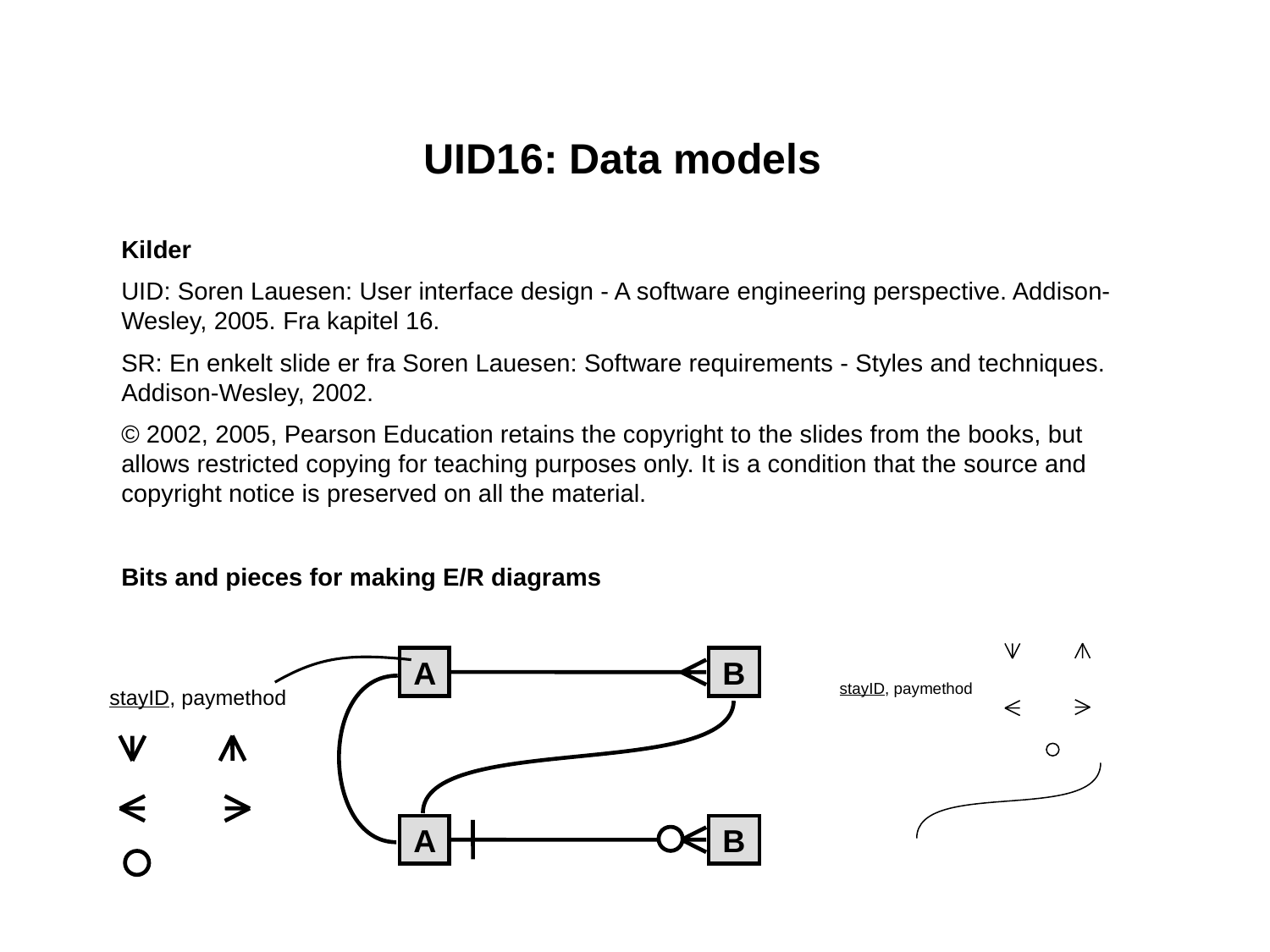

UID16: Data models

Kilder
UID: Soren Lauesen: User interface design - A software engineering perspective. Addison-Wesley, 2005. Fra kapitel 16.
SR: En enkelt slide er fra Soren Lauesen: Software requirements - Styles and techniques. Addison-Wesley, 2002.
© 2002, 2005, Pearson Education retains the copyright to the slides from the books, but allows restricted copying for teaching purposes only. It is a condition that the source and copyright notice is preserved on all the material.

Bits and pieces for making E/R diagrams

 A
 B

stayID, paymethod

stayID, paymethod

 A
 B